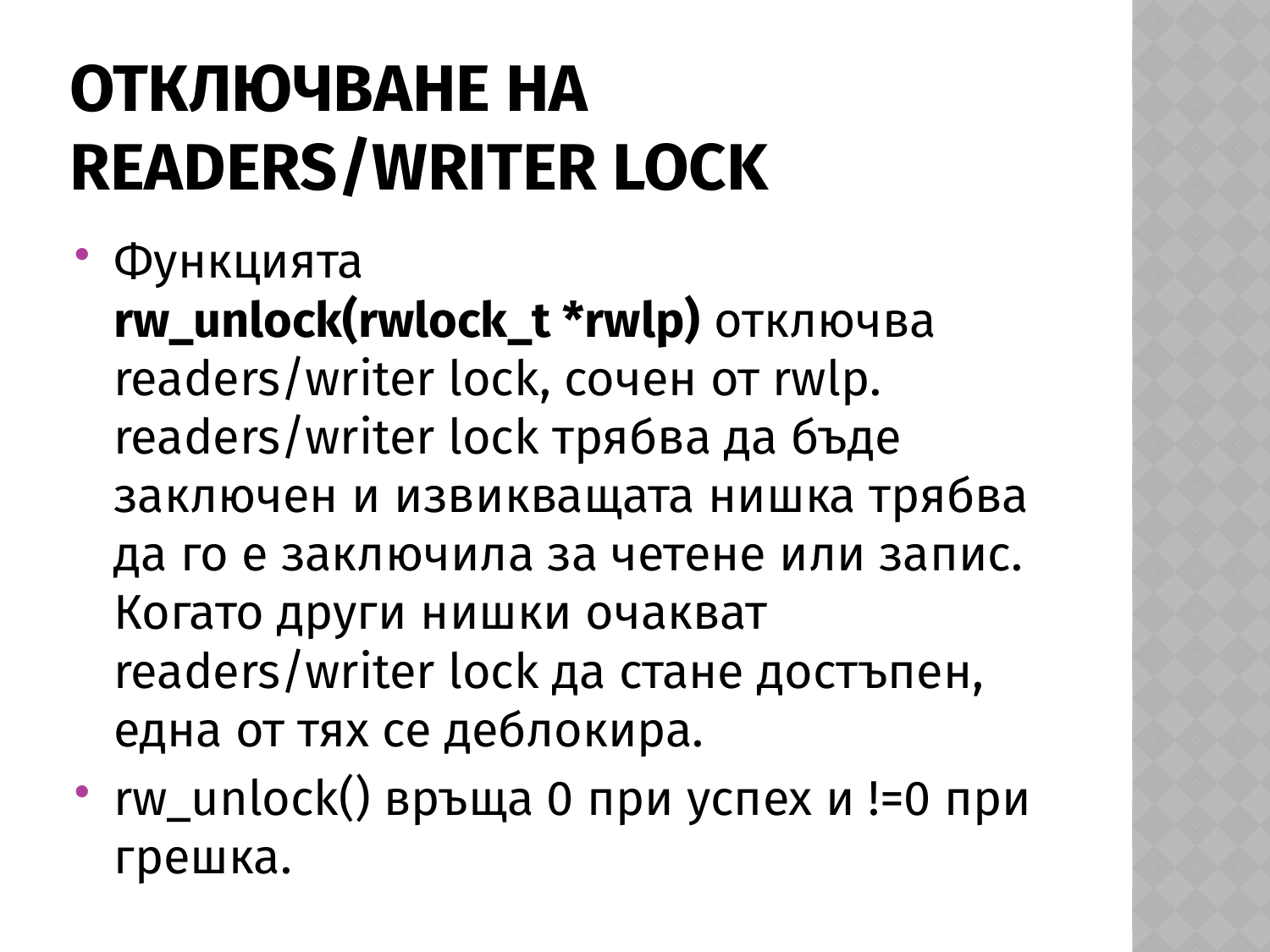

# Отключване на Readers/Writer Lock
Функцията 
rw_unlock(rwlock_t *rwlp) отключва readers/writer lock, сочен от rwlp. readers/writer lock трябва да бъде заключен и извикващата нишка трябва да го е заключила за четене или запис. Когато други нишки очакват readers/writer lock да стане достъпен, една от тях се деблокира.
rw_unlock() връща 0 при успех и !=0 при грешка.